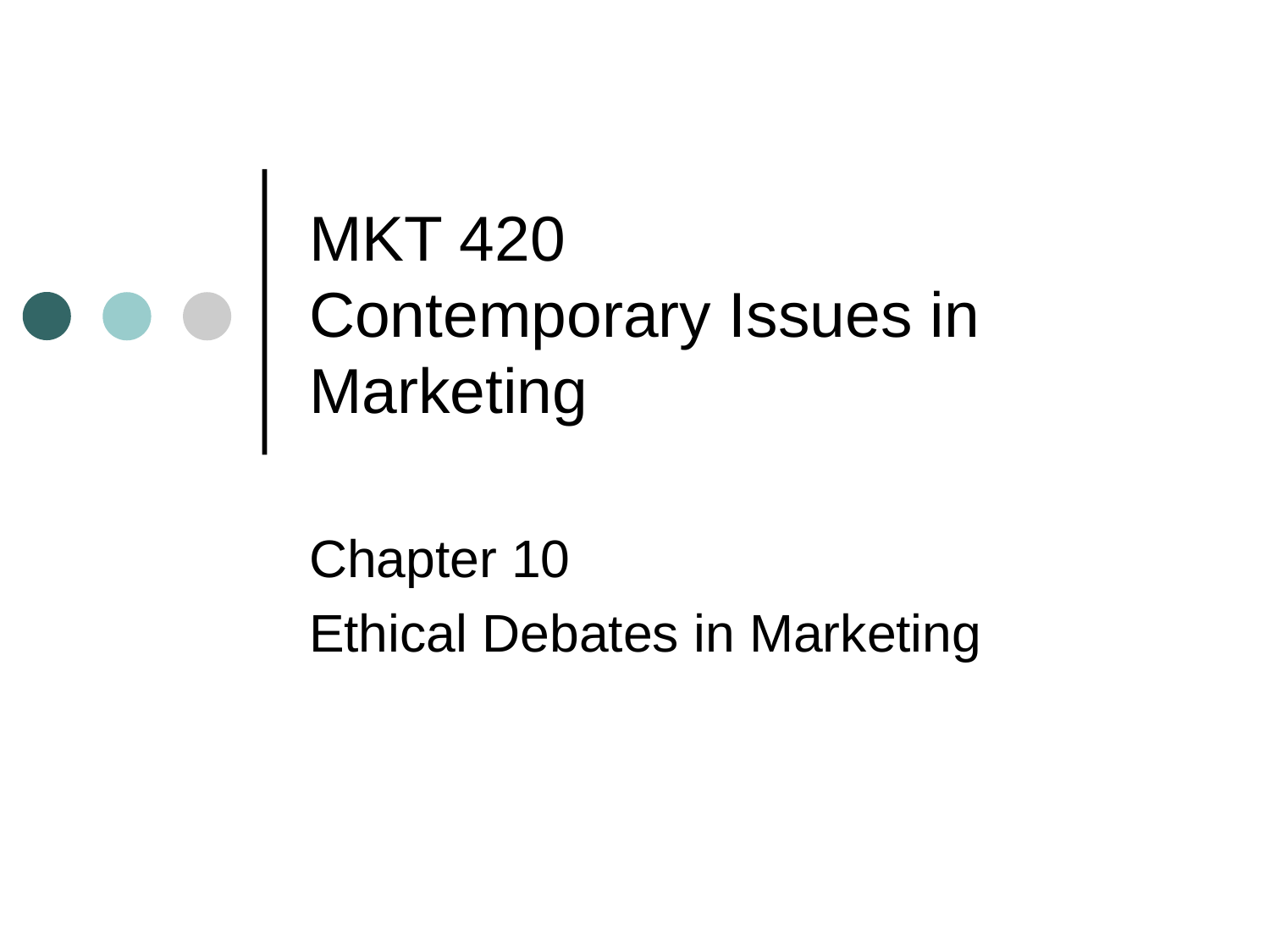

# MKT 420 Contemporary Issues in Marketing
Chapter 10
Ethical Debates in Marketing